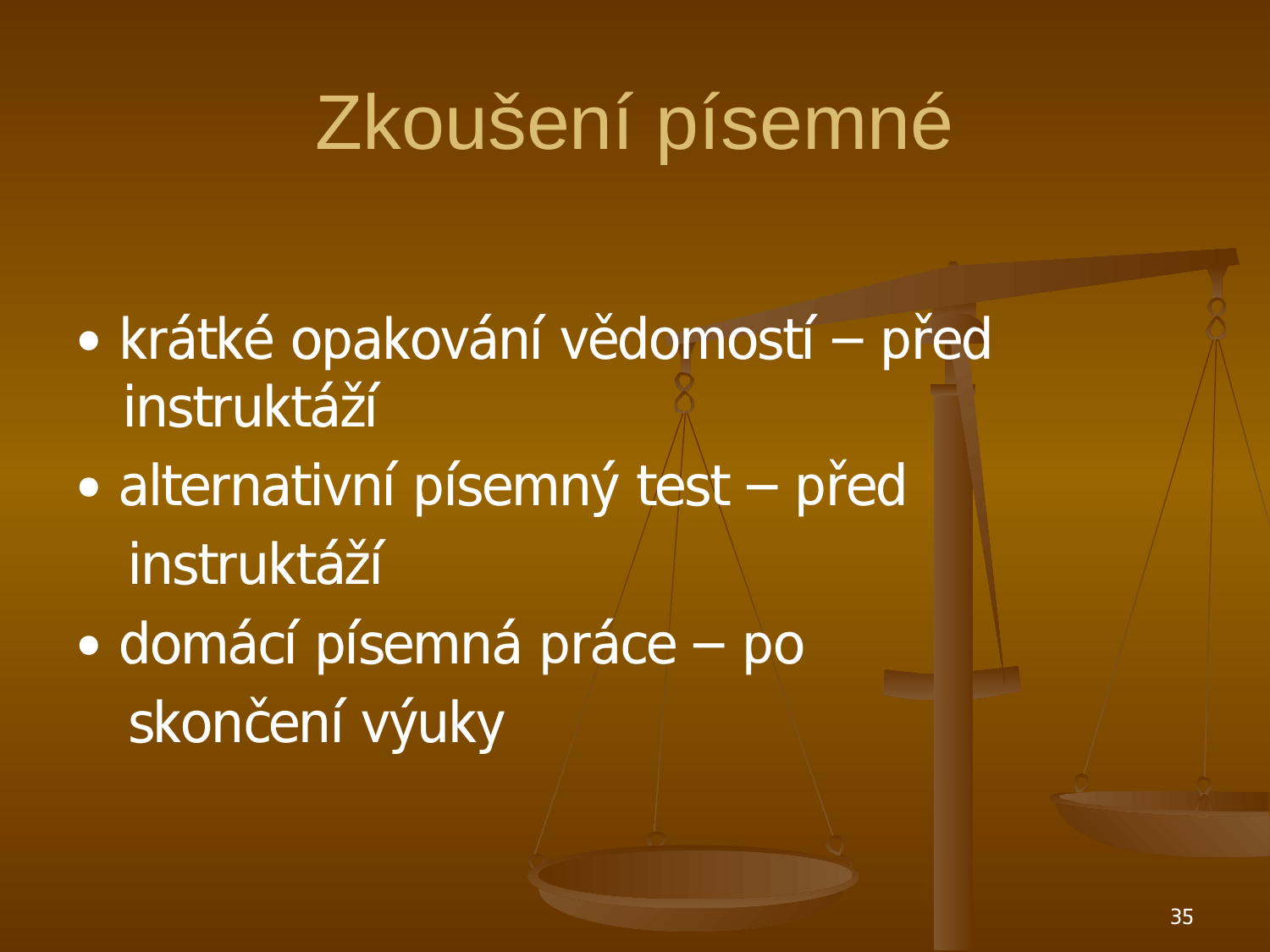

# Zkoušení písemné
• krátké opakování vědomostí – před instruktáží
• alternativní písemný test – před
   instruktáží
• domácí písemná práce – po
   skončení výuky

35